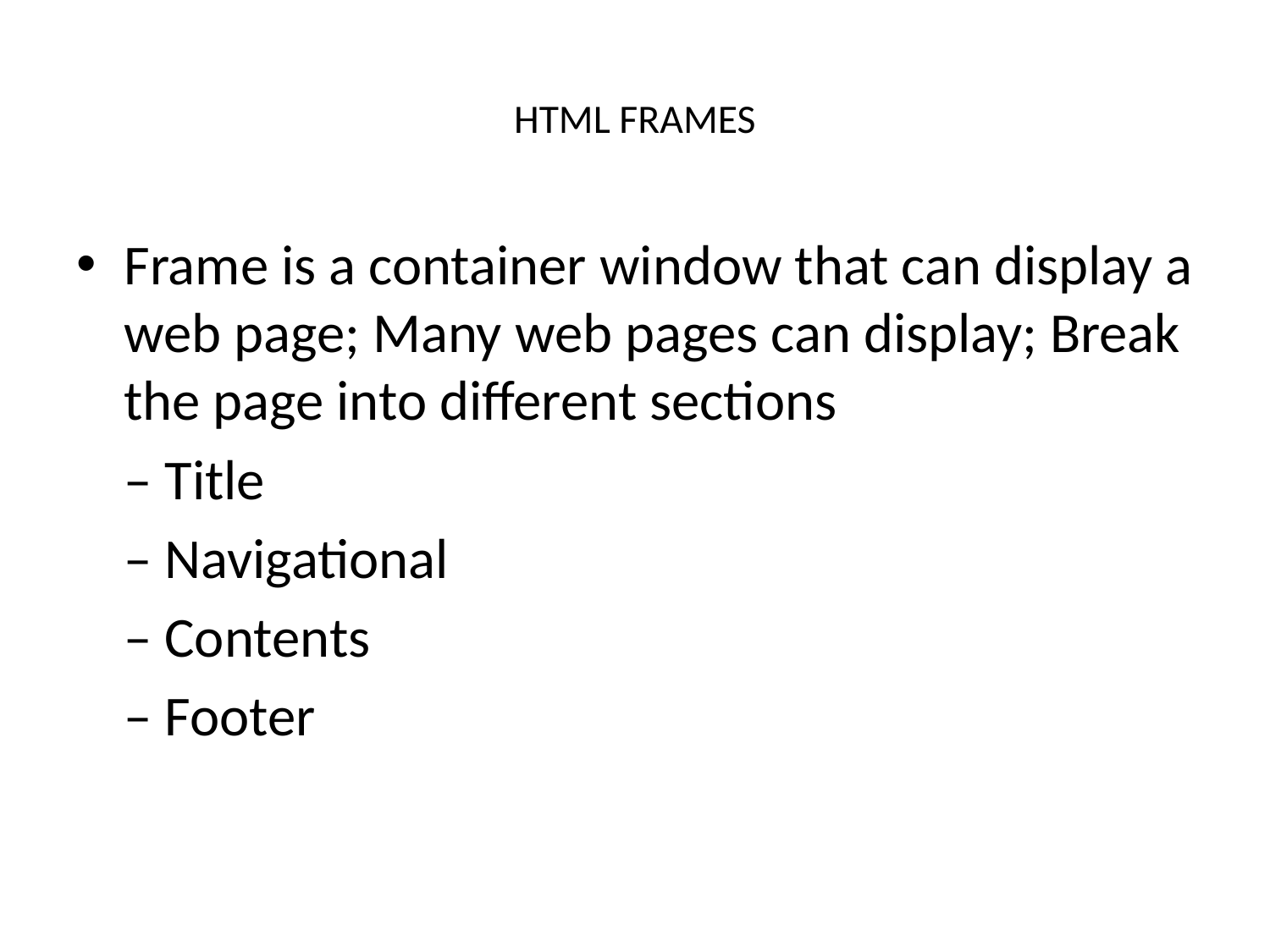

# HTML FRAMES
Frame is a container window that can display a web page; Many web pages can display; Break the page into different sections
	– Title
	– Navigational
	– Contents
	– Footer